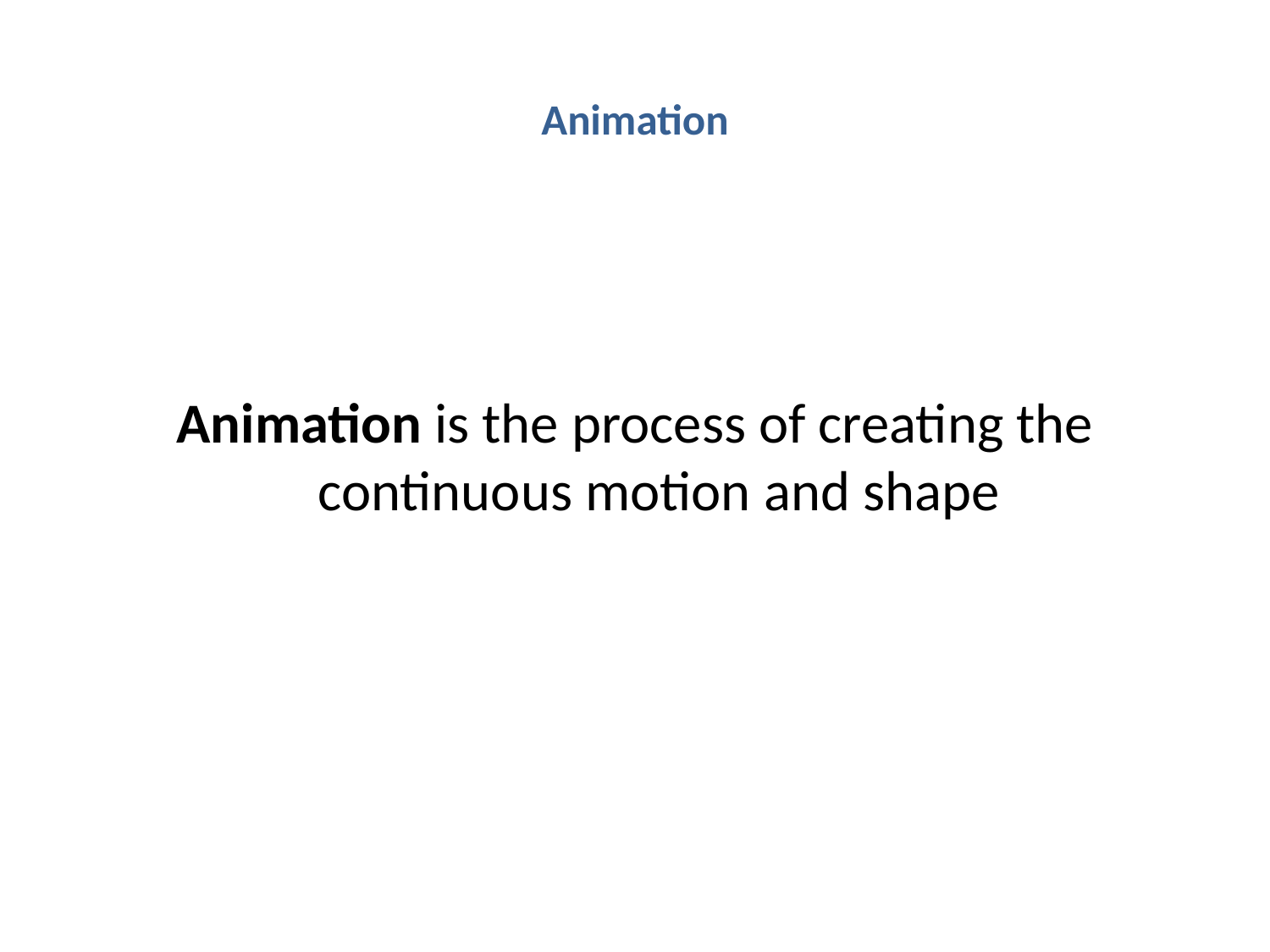

# Animation

Animation is the process of creating the continuous motion and shape